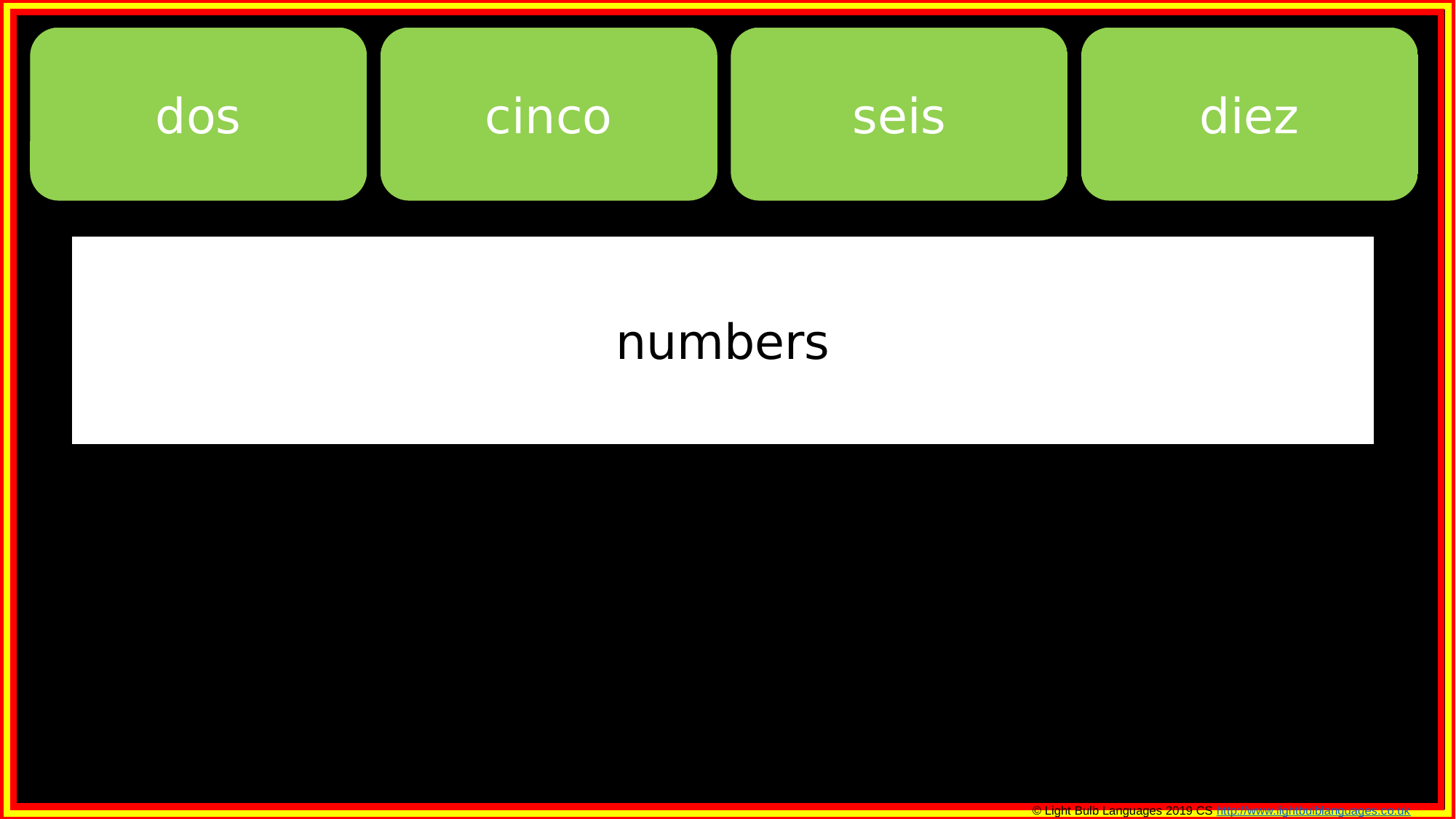

dos
cinco
seis
diez
numbers
© Light Bulb Languages 2019 CS http://www.lightbulblanguages.co.uk